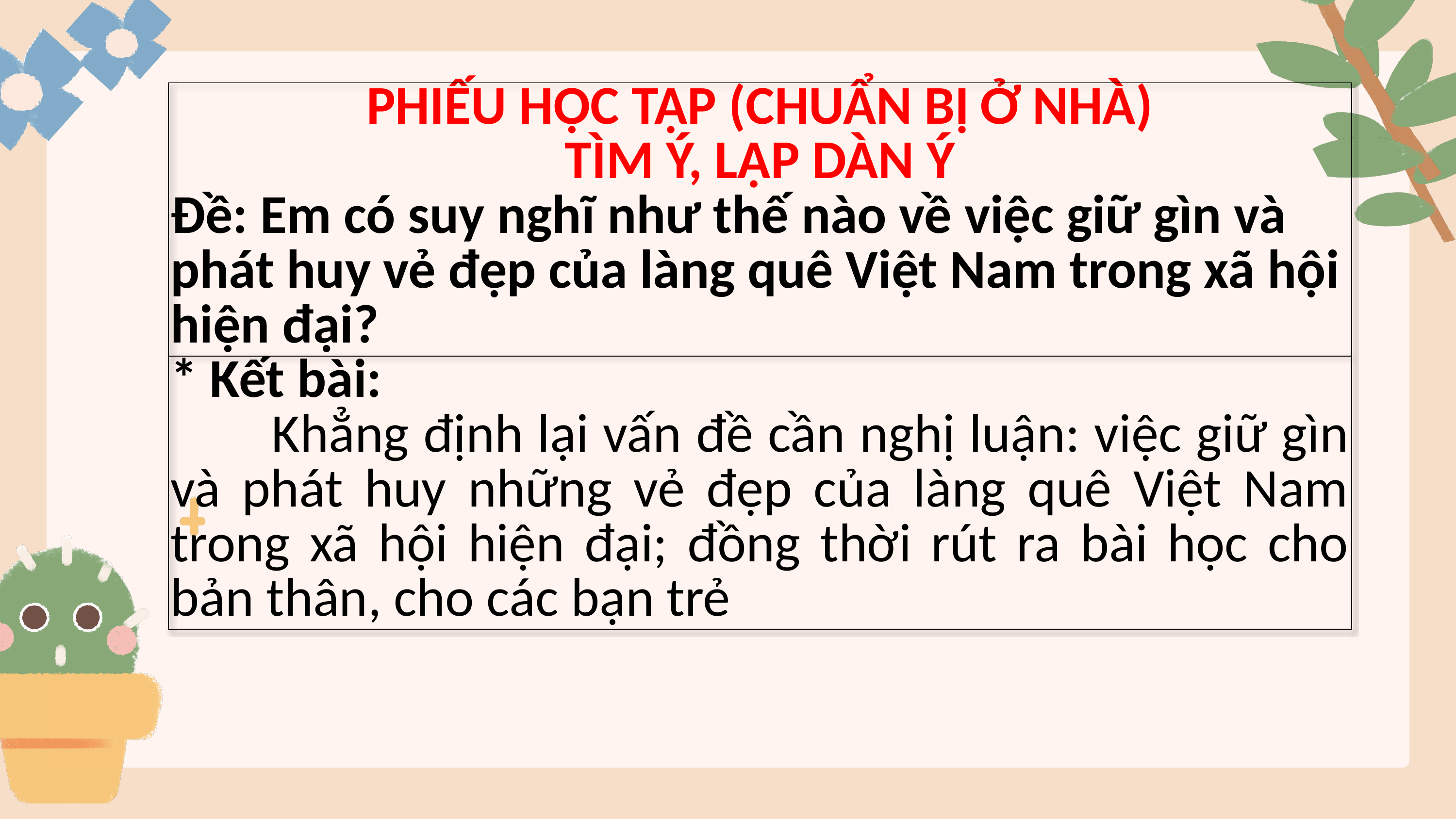

| PHIẾU HỌC TẬP (CHUẨN BỊ Ở NHÀ) TÌM Ý, LẬP DÀN Ý Đề: Em có suy nghĩ như thế nào về việc giữ gìn và phát huy vẻ đẹp của làng quê Việt Nam trong xã hội hiện đại? |
| --- |
| \* Kết bài: Khẳng định lại vấn đề cần nghị luận: việc giữ gìn và phát huy những vẻ đẹp của làng quê Việt Nam trong xã hội hiện đại; đồng thời rút ra bài học cho bản thân, cho các bạn trẻ |